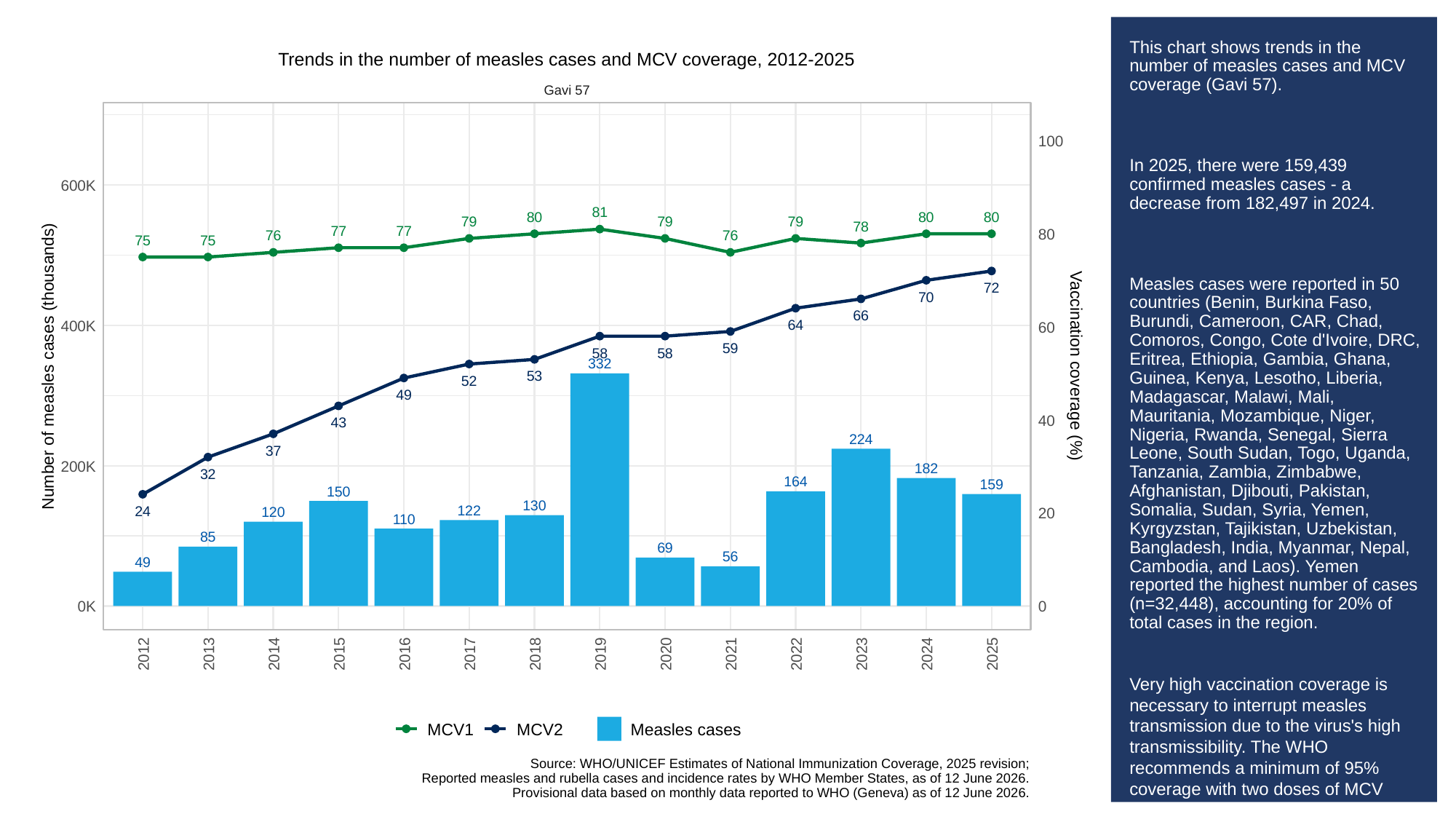

# This chart shows trends in the number of measles cases and MCV coverage (Gavi 57).

In 2025, there were 159,439 confirmed measles cases - a decrease from 182,497 in 2024.

Measles cases were reported in 50 countries (Benin, Burkina Faso, Burundi, Cameroon, CAR, Chad, Comoros, Congo, Cote d'Ivoire, DRC, Eritrea, Ethiopia, Gambia, Ghana, Guinea, Kenya, Lesotho, Liberia, Madagascar, Malawi, Mali, Mauritania, Mozambique, Niger, Nigeria, Rwanda, Senegal, Sierra Leone, South Sudan, Togo, Uganda, Tanzania, Zambia, Zimbabwe, Afghanistan, Djibouti, Pakistan, Somalia, Sudan, Syria, Yemen, Kyrgyzstan, Tajikistan, Uzbekistan, Bangladesh, India, Myanmar, Nepal, Cambodia, and Laos). Yemen reported the highest number of cases (n=32,448), accounting for 20% of total cases in the region.

Very high vaccination coverage is necessary to interrupt measles transmission due to the virus's high transmissibility. The WHO recommends a minimum of 95% coverage with two doses of MCV through routine immunization services.

Trends in the number of measles cases and MCV coverage, 2012-2025
Gavi 57

100
600K

81
80
80
80
79
79
79
78
77
77

80

76
76

75
75

72
70

66
64
400K
60

59
58
58

332

Number of measles cases (thousands)
Vaccination coverage (%)
53

52
49

40
43

224
37

200K
182

32
164

159
150

130

122
24
120
20
110

85

69

56
49

0K
0

2012
2013
2014
2015
2016
2017
2018
2019
2020
2021
2022
2023
2024
2025

MCV1
MCV2
Measles cases

Source: WHO/UNICEF Estimates of National Immunization Coverage, 2025 revision;
Reported measles and rubella cases and incidence rates by WHO Member States, as of 12 June 2026.
Provisional data based on monthly data reported to WHO (Geneva) as of 12 June 2026.